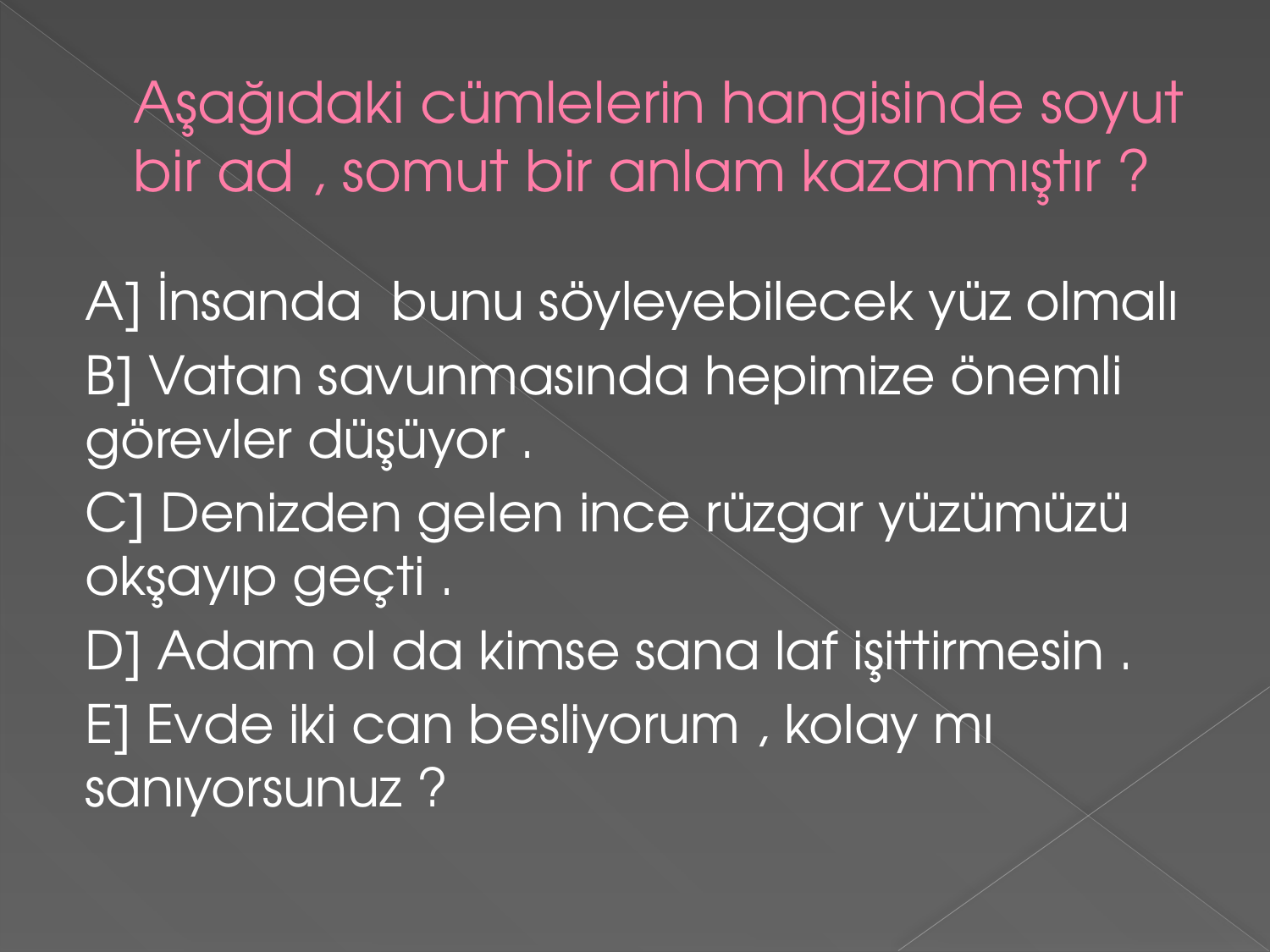

# Aşağıdaki cümlelerin hangisinde soyut bir ad , somut bir anlam kazanmıştır ?
A] İnsanda  bunu söyleyebilecek yüz olmalı
B] Vatan savunmasında hepimize önemli görevler düşüyor .
C] Denizden gelen ince rüzgar yüzümüzü okşayıp geçti .
D] Adam ol da kimse sana laf işittirmesin .
E] Evde iki can besliyorum , kolay mı sanıyorsunuz ?